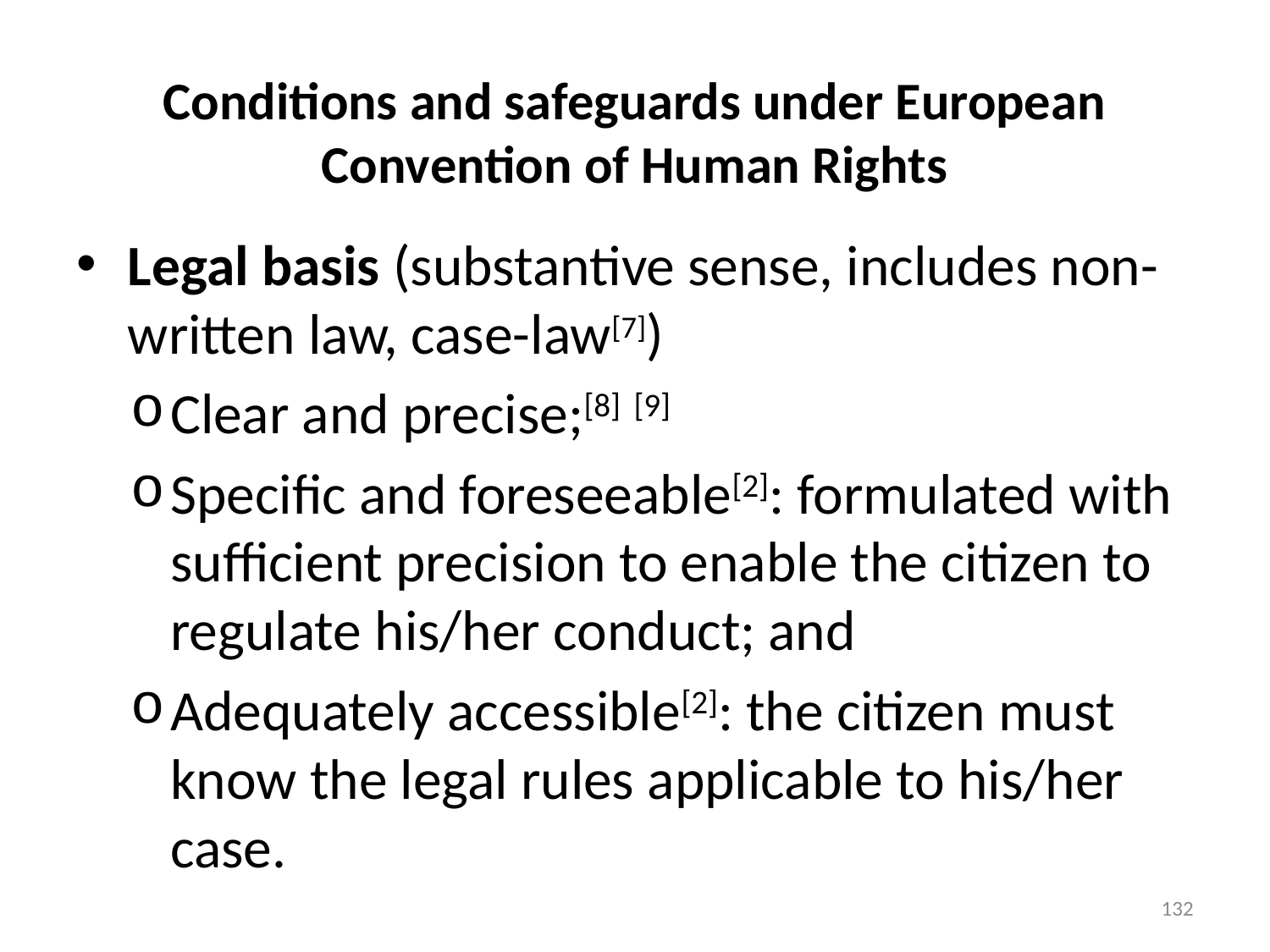

# Conditions and safeguards under European Convention of Human Rights
Legal basis (substantive sense, includes non-written law, case-law[7])
Clear and precise;[8] [9]
Specific and foreseeable[2]: formulated with sufficient precision to enable the citizen to regulate his/her conduct; and
Adequately accessible[2]: the citizen must know the legal rules applicable to his/her case.
132